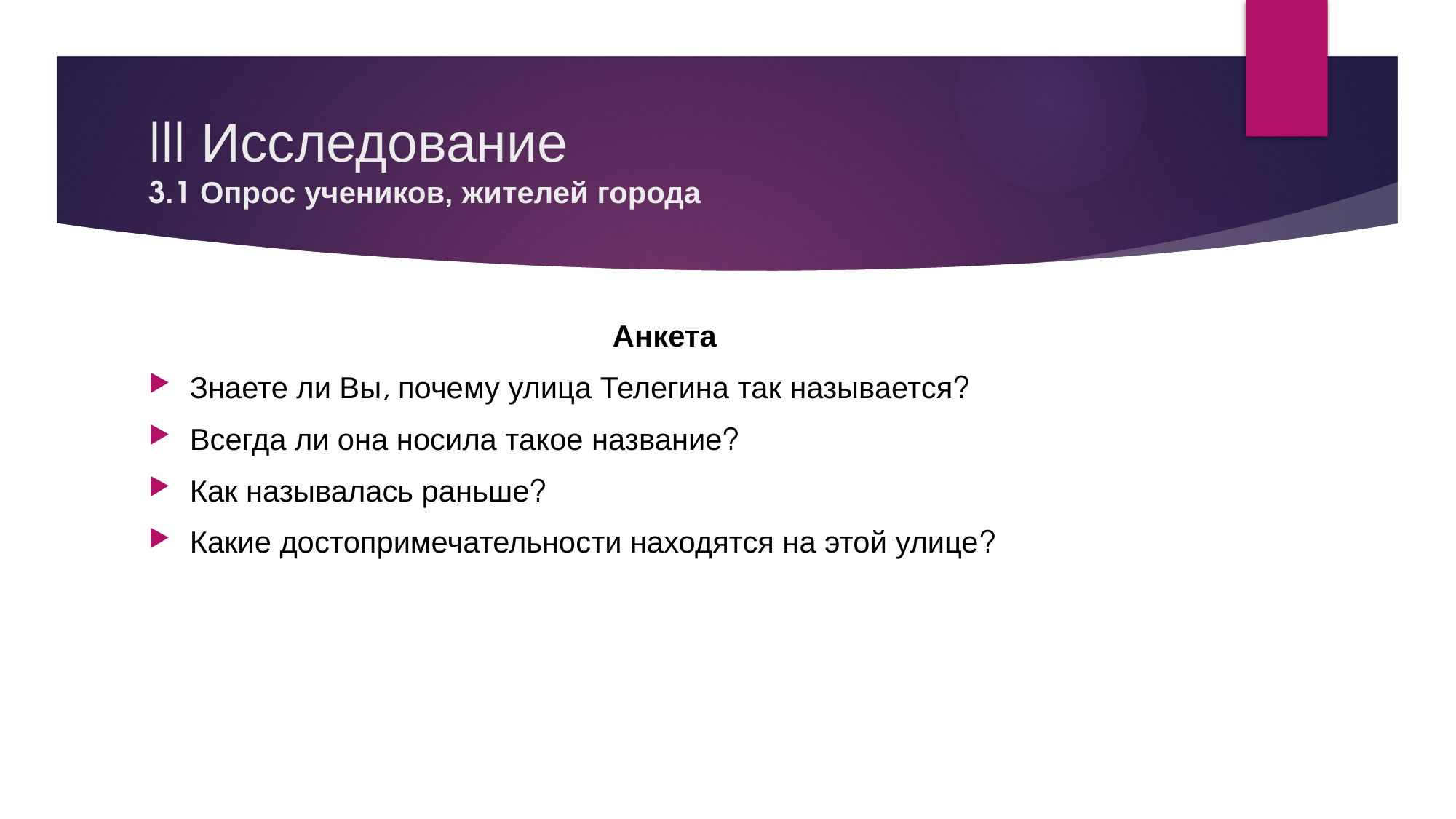

# III Исследование 3.1 Опрос учеников, жителей города
Анкета
Знаете ли Вы, почему улица Телегина так называется?
Всегда ли она носила такое название?
Как называлась раньше?
Какие достопримечательности находятся на этой улице?